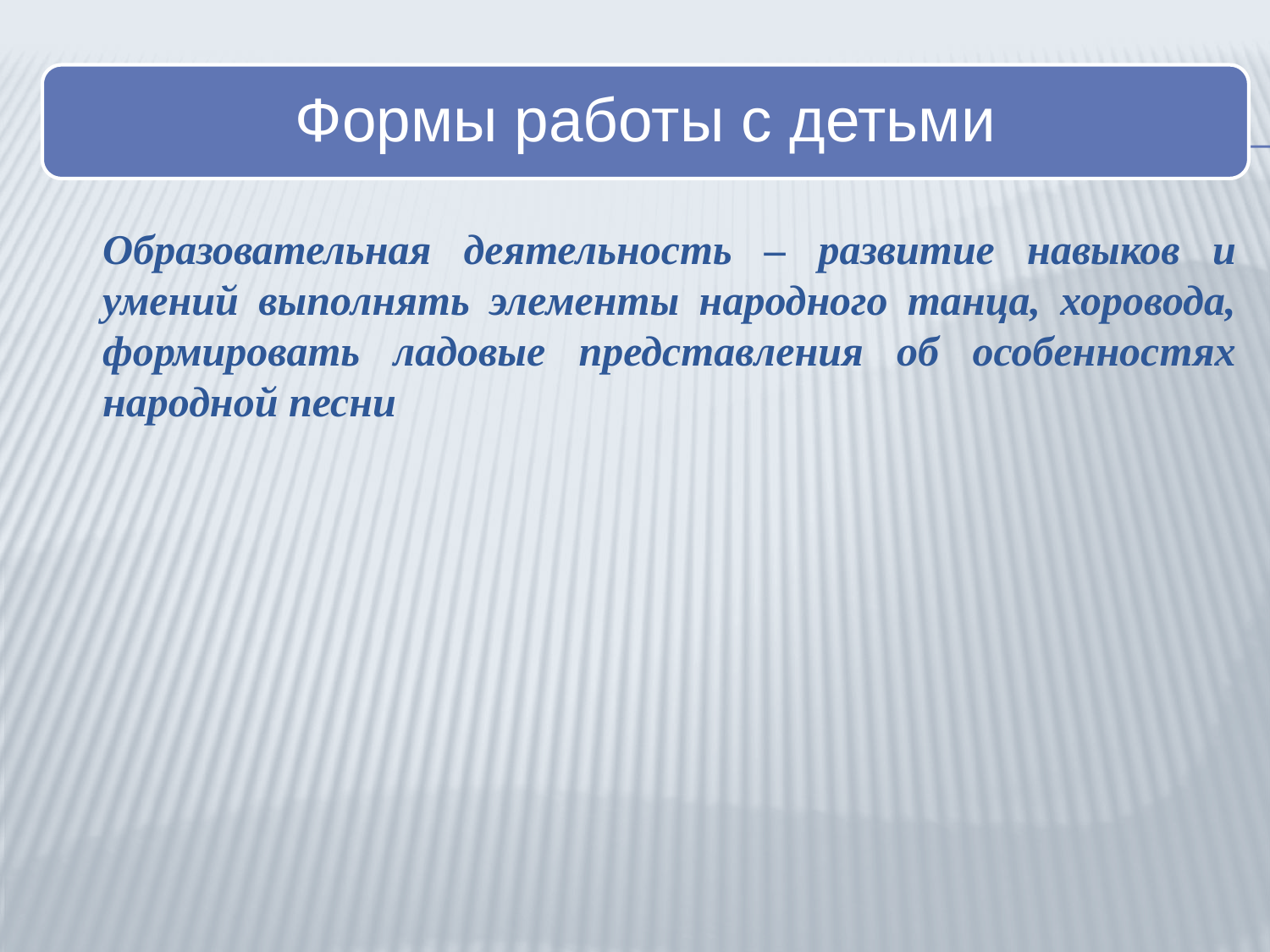

Формы работы с детьми
	Образовательная деятельность – развитие навыков и умений выполнять элементы народного танца, хоровода, формировать ладовые представления об особенностях народной песни